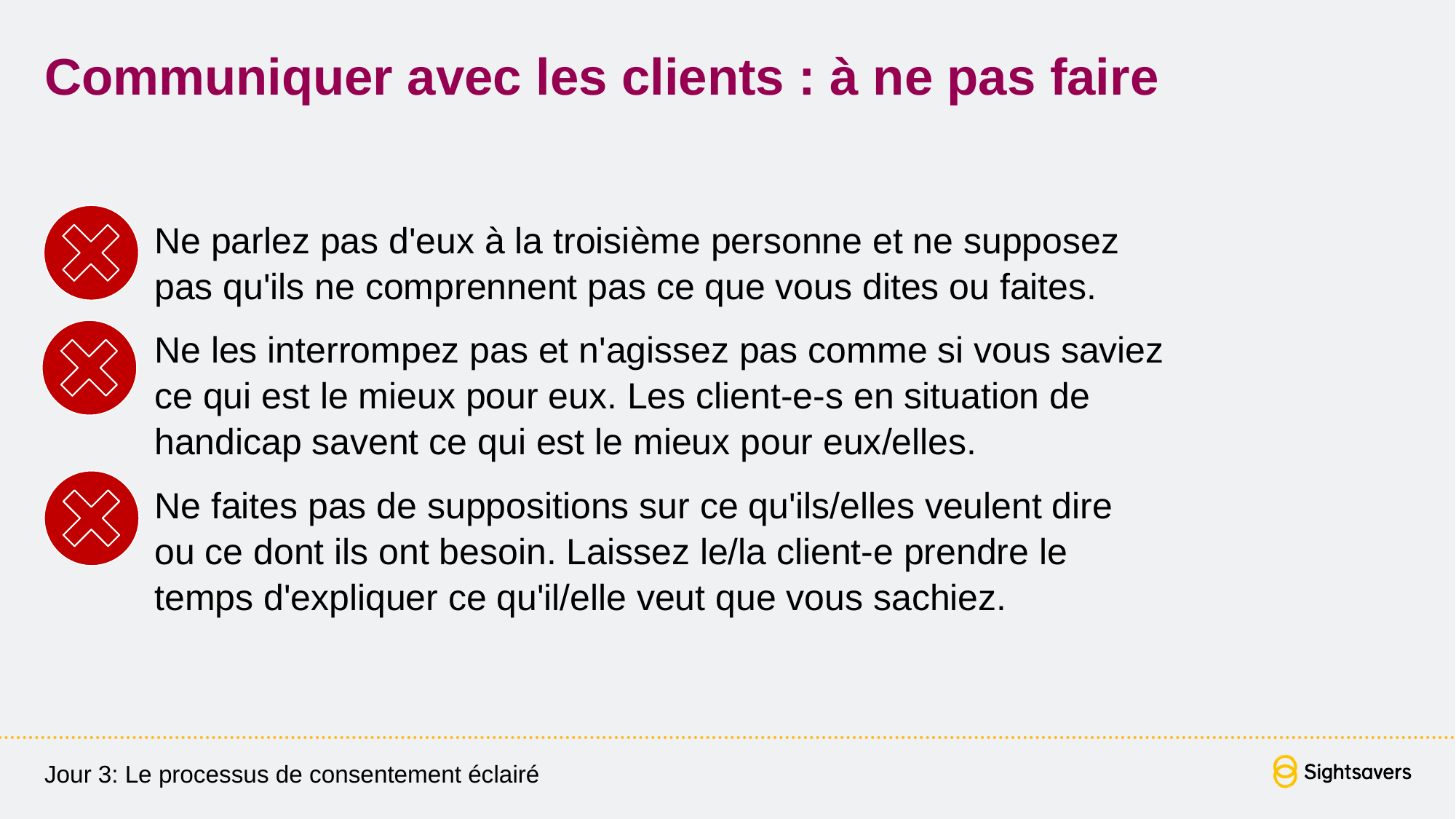

# Communiquer avec les clients : à ne pas faire

Ne parlez pas d'eux à la troisième personne et ne supposez
pas qu'ils ne comprennent pas ce que vous dites ou faites.
Ne les interrompez pas et n'agissez pas comme si vous saviez
ce qui est le mieux pour eux. Les client-e-s en situation de
handicap savent ce qui est le mieux pour eux/elles.
Ne faites pas de suppositions sur ce qu'ils/elles veulent dire
ou ce dont ils ont besoin. Laissez le/la client-e prendre le
temps d'expliquer ce qu'il/elle veut que vous sachiez.

Jour 3: Le processus de consentement éclairé